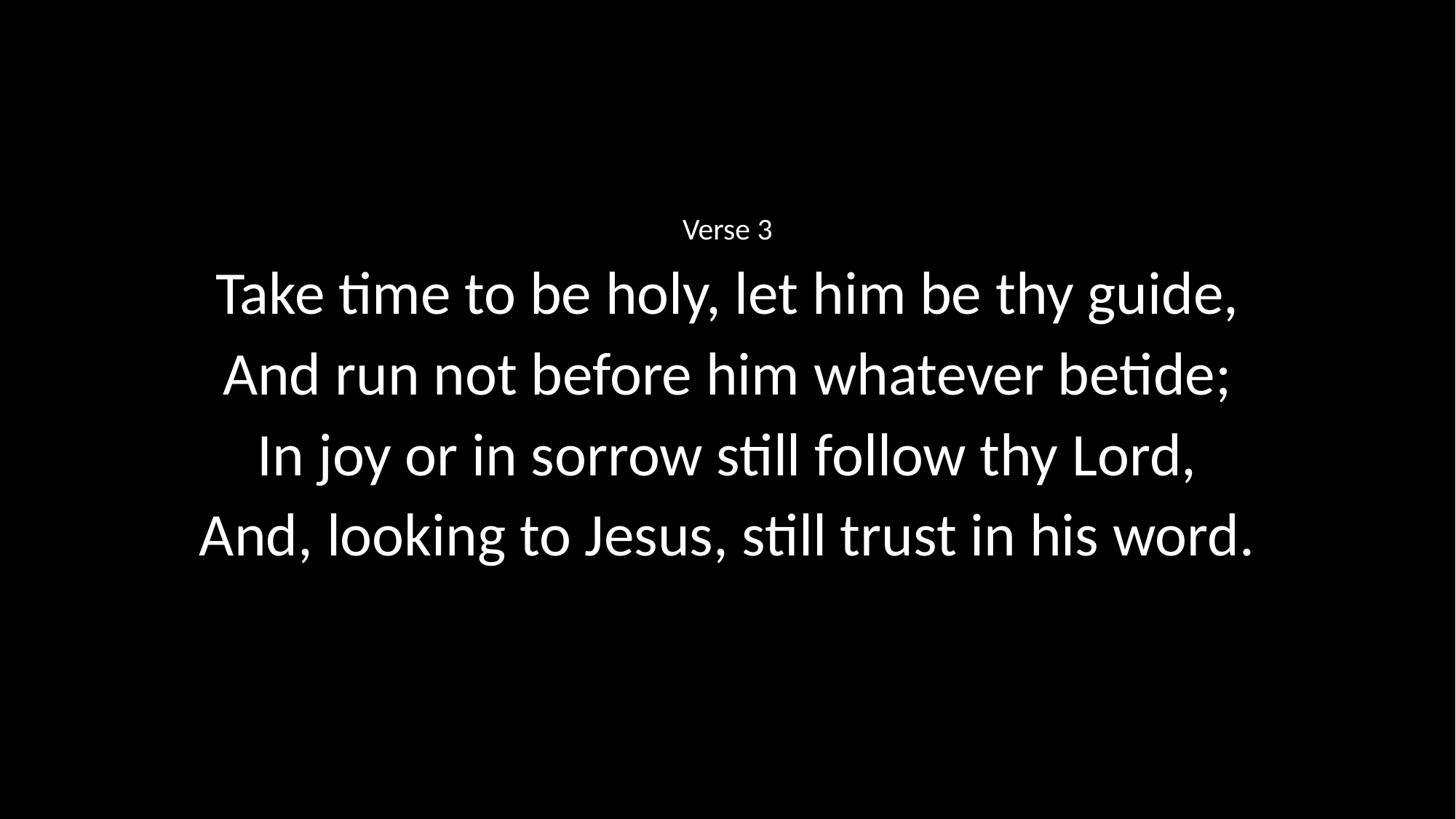

Verse 3
Take time to be holy, let him be thy guide,
And run not before him whatever betide;
In joy or in sorrow still follow thy Lord,
And, looking to Jesus, still trust in his word.